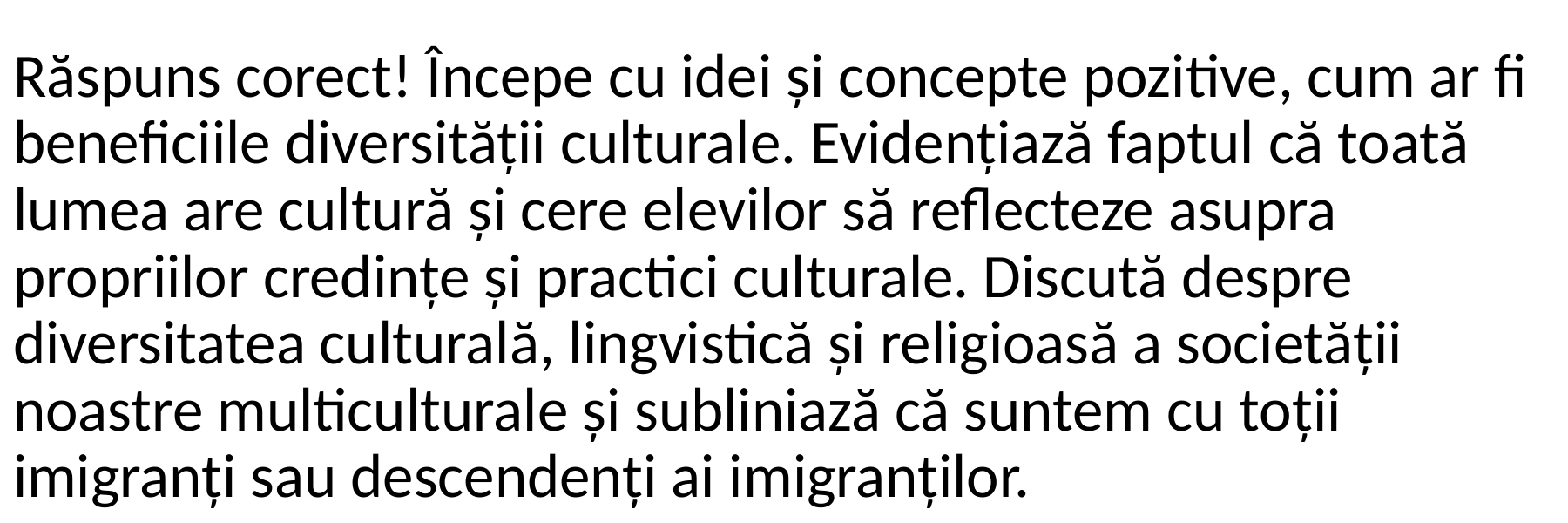

Răspuns corect! Începe cu idei și concepte pozitive, cum ar fi beneficiile diversității culturale. Evidențiază faptul că toată lumea are cultură și cere elevilor să reflecteze asupra propriilor credințe și practici culturale. Discută despre diversitatea culturală, lingvistică și religioasă a societății noastre multiculturale și subliniază că suntem cu toții imigranți sau descendenți ai imigranților.